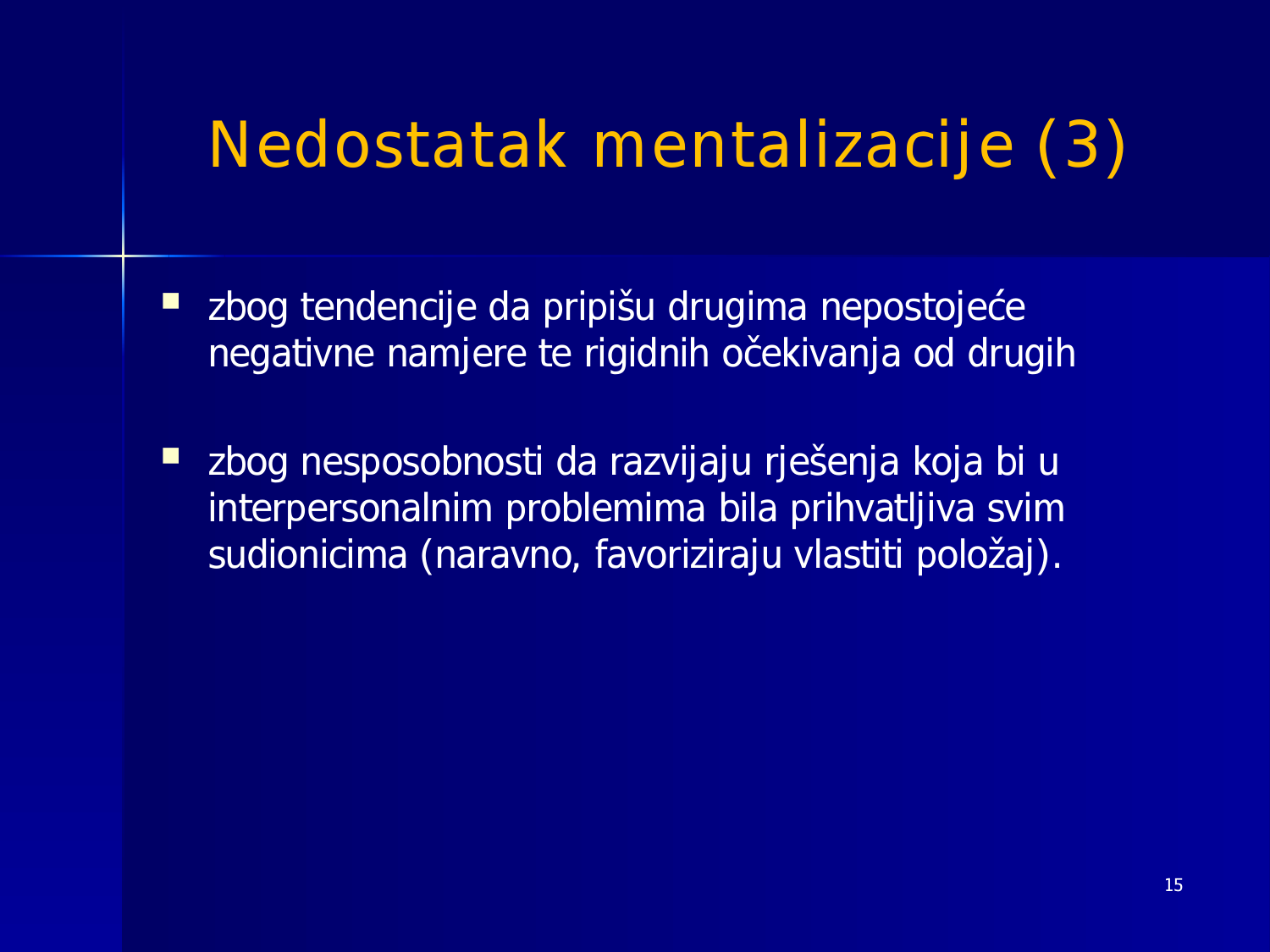

# Nedostatak mentalizacije (3)
zbog tendencije da pripišu drugima nepostojeće negativne namjere te rigidnih očekivanja od drugih

zbog nesposobnosti da razvijaju rješenja koja bi u interpersonalnim problemima bila prihvatljiva svim sudionicima (naravno, favoriziraju vlastiti položaj).
15